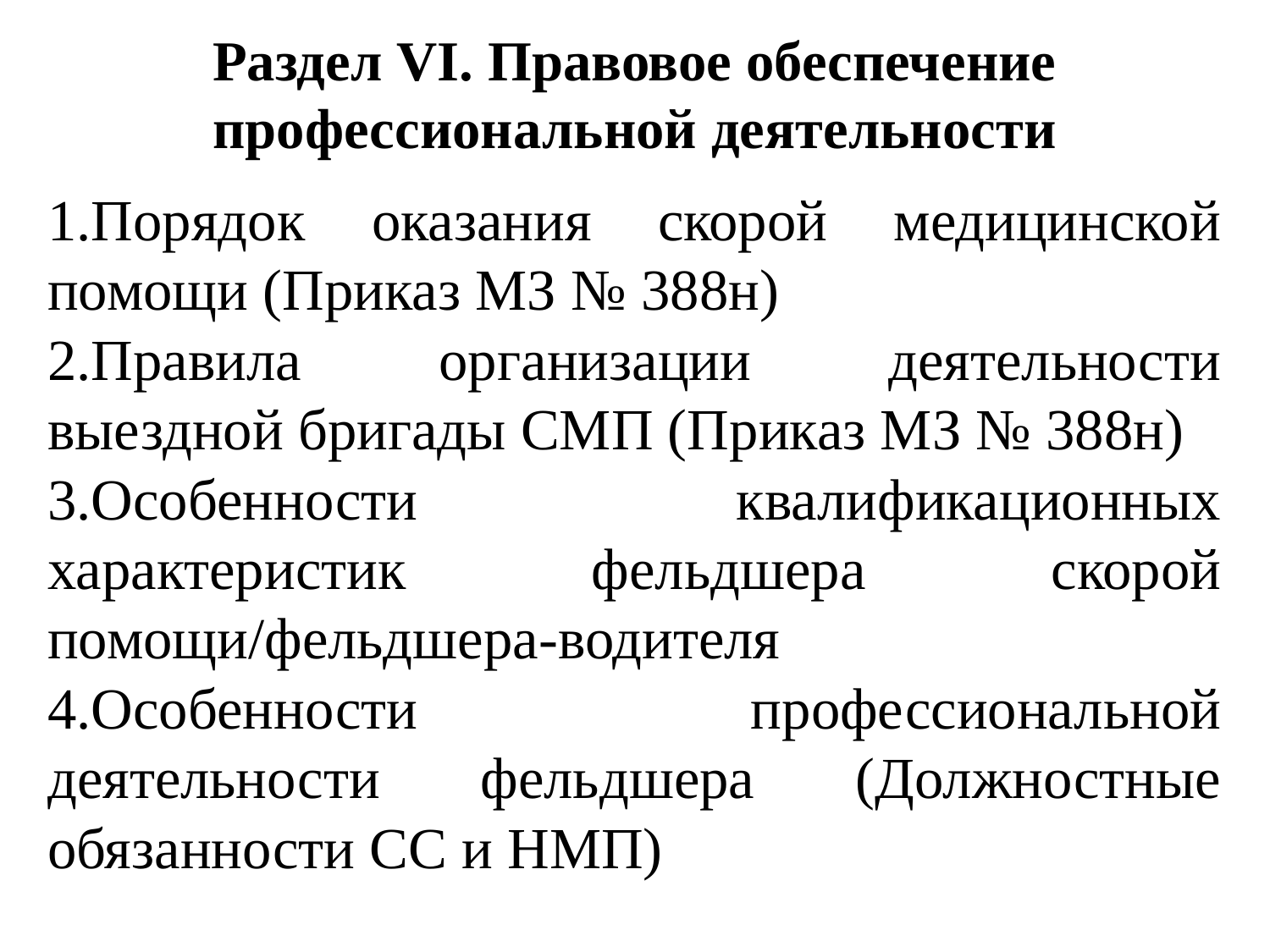

# Раздел VI. Правовое обеспечение профессиональной деятельности
Порядок оказания скорой медицинской помощи (Приказ МЗ № 388н)
Правила организации деятельности выездной бригады СМП (Приказ МЗ № 388н)
Особенности квалификационных характеристик фельдшера скорой помощи/фельдшера-водителя
Особенности профессиональной деятельности фельдшера (Должностные обязанности СС и НМП)